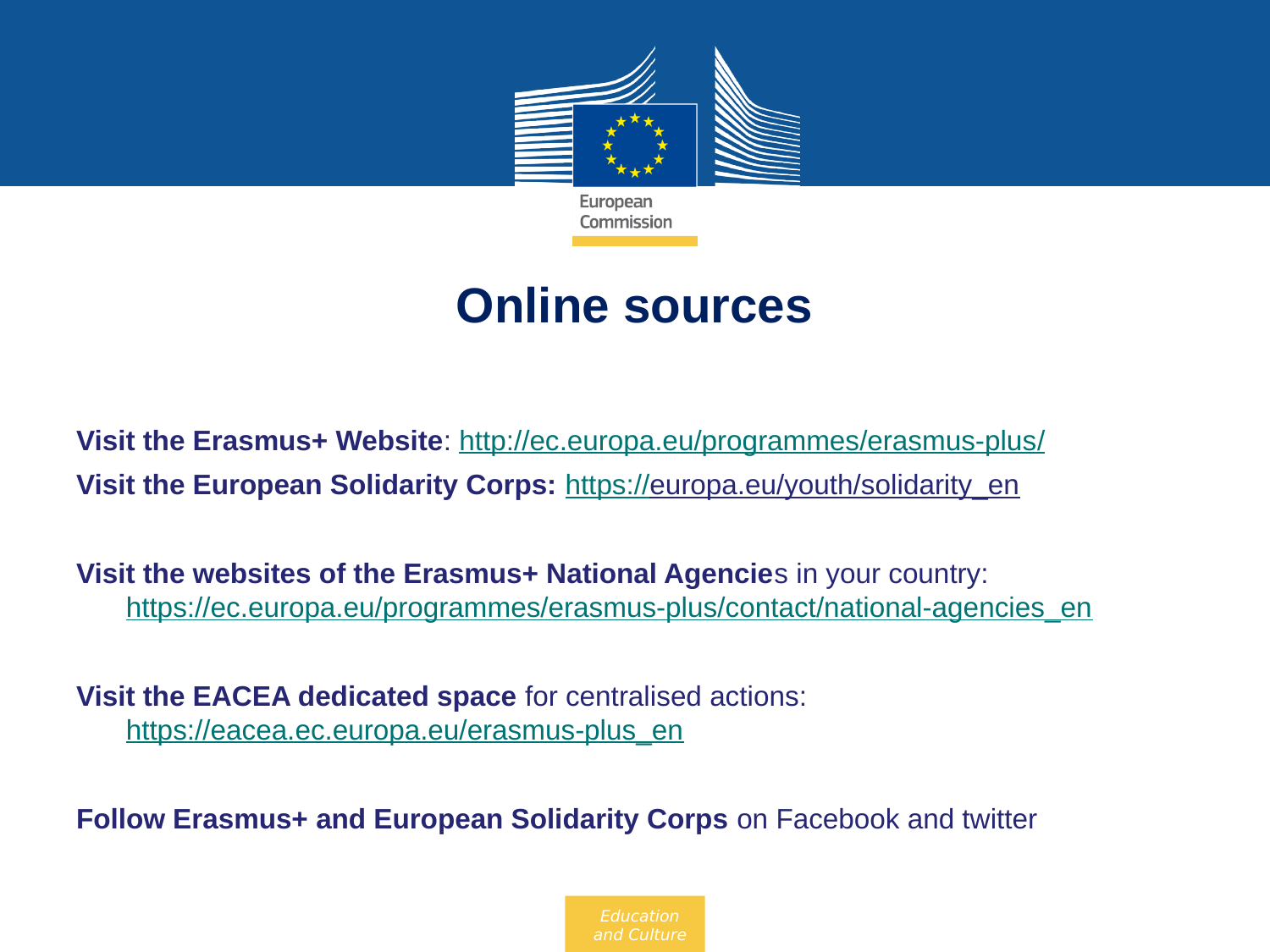

Online sources
Visit the Erasmus+ Website: http://ec.europa.eu/programmes/erasmus-plus/
Visit the European Solidarity Corps: https://europa.eu/youth/solidarity_en

Visit the websites of the Erasmus+ National Agencies in your country: https://ec.europa.eu/programmes/erasmus-plus/contact/national-agencies_en

Visit the EACEA dedicated space for centralised actions: https://eacea.ec.europa.eu/erasmus-plus_en

Follow Erasmus+ and European Solidarity Corps on Facebook and twitter